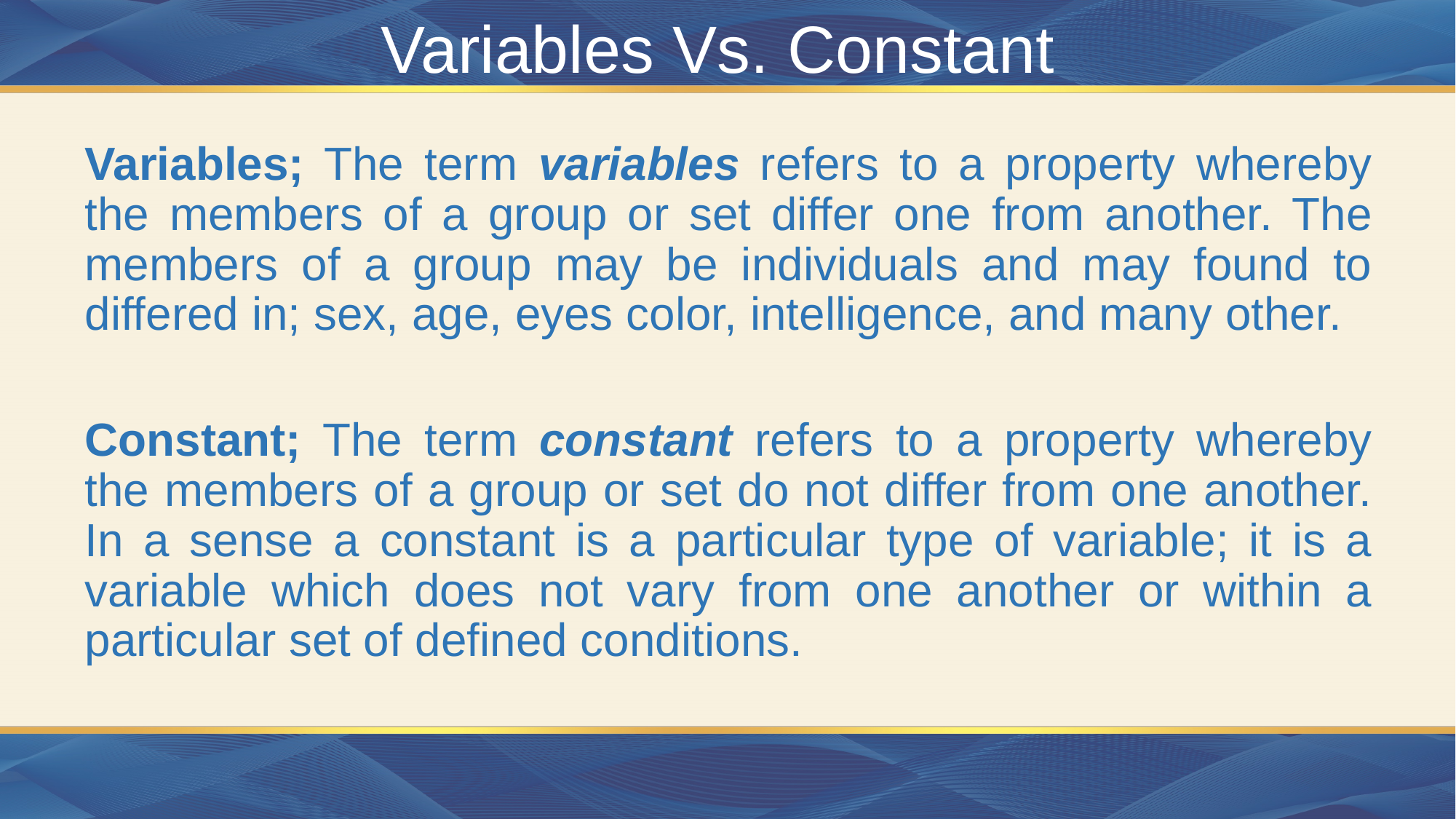

# Variables Vs. Constant
Variables; The term variables refers to a property whereby the members of a group or set differ one from another. The members of a group may be individuals and may found to differed in; sex, age, eyes color, intelligence, and many other.

Constant; The term constant refers to a property whereby the members of a group or set do not differ from one another. In a sense a constant is a particular type of variable; it is a variable which does not vary from one another or within a particular set of defined conditions.